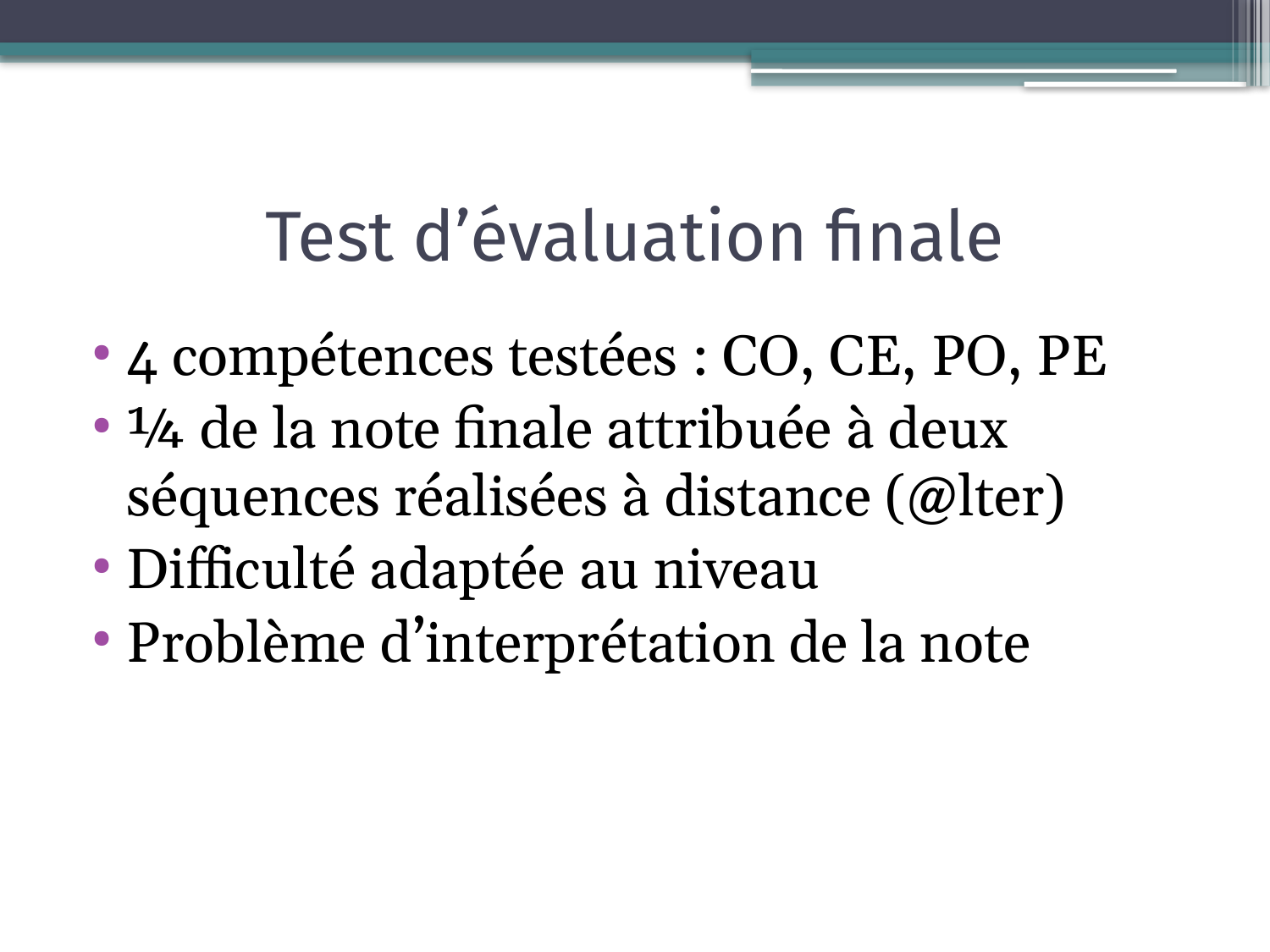

# Test d’évaluation finale
4 compétences testées : CO, CE, PO, PE
¼ de la note finale attribuée à deux séquences réalisées à distance (@lter)
Difficulté adaptée au niveau
Problème d’interprétation de la note